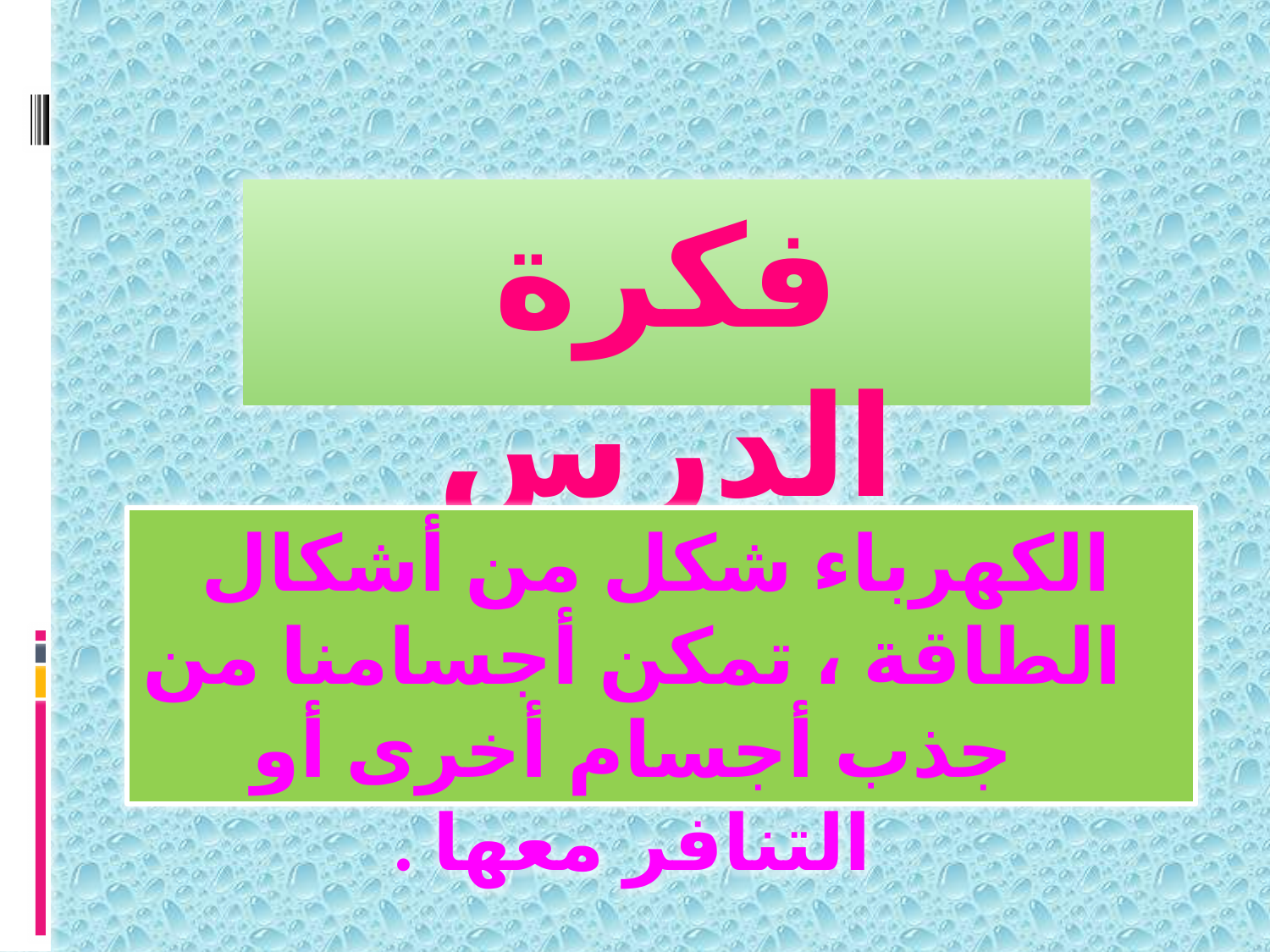

فكرة الدرس
الكهرباء شكل من أشكال الطاقة ، تمكن أجسامنا من جذب أجسام أخرى أو التنافر معها .